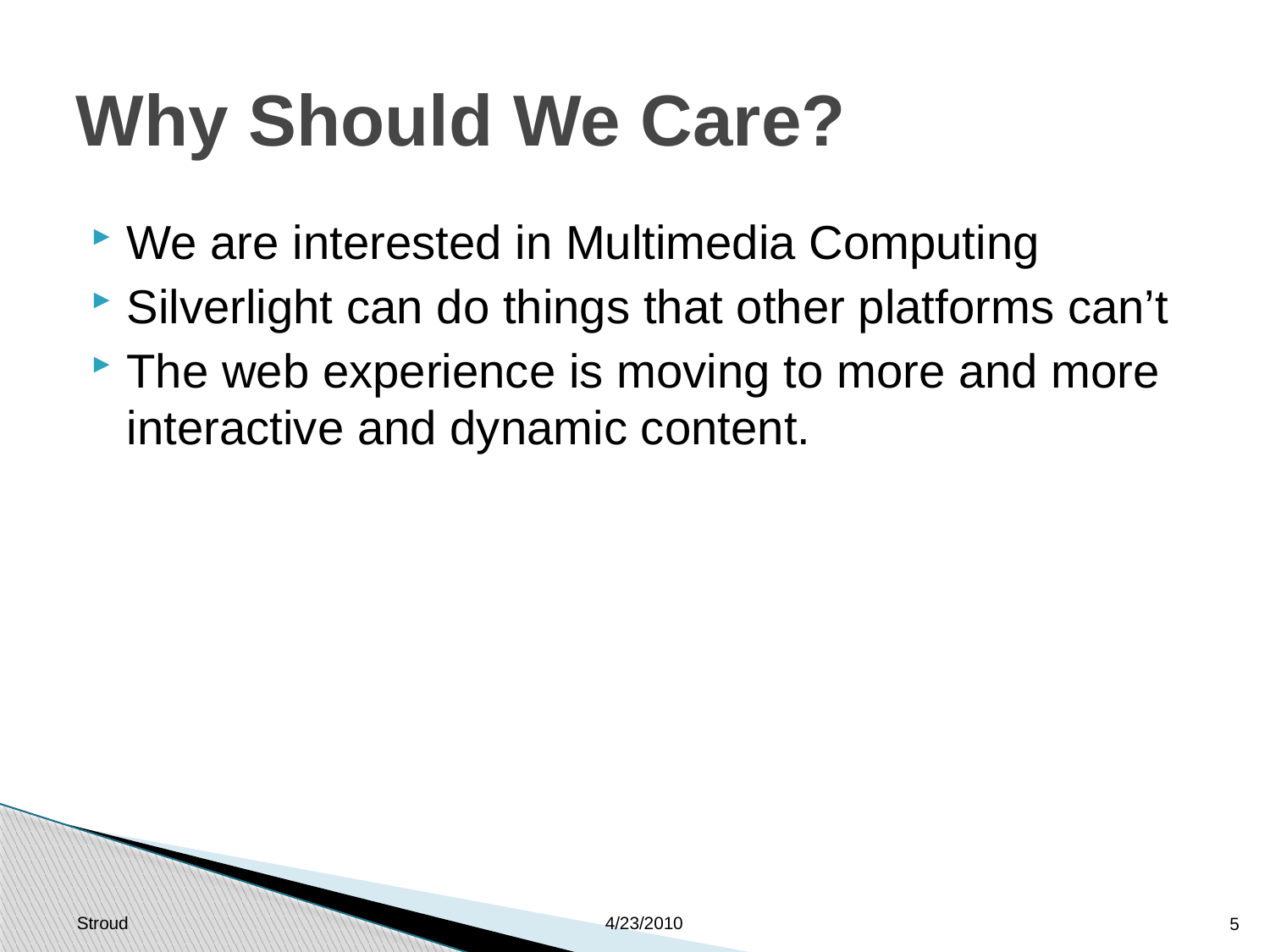

# Why Should We Care?
We are interested in Multimedia Computing
Silverlight can do things that other platforms can’t
The web experience is moving to more and more interactive and dynamic content.
Stroud
4/23/2010
5